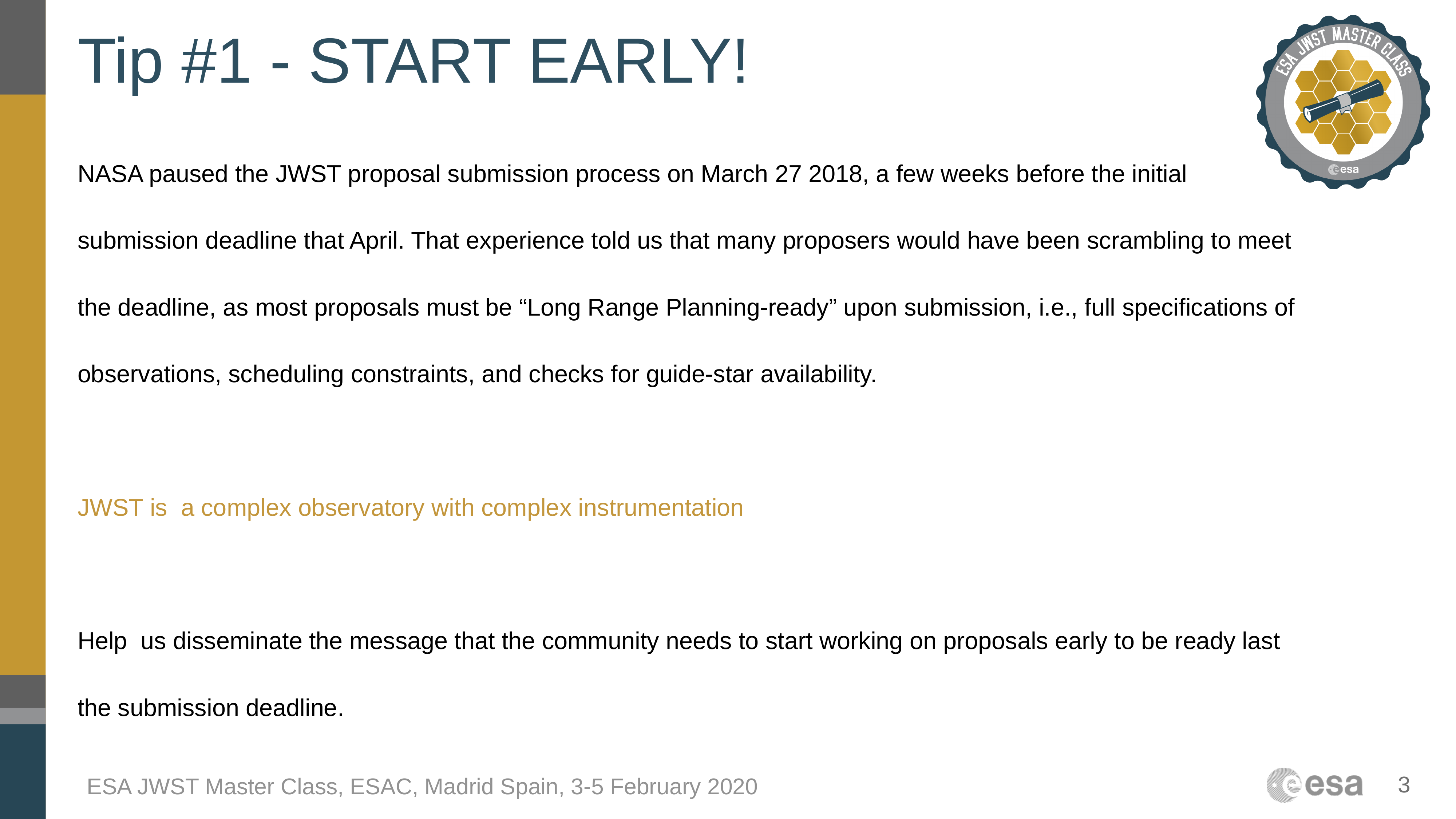

# Tip #1 - START EARLY!
NASA paused the JWST proposal submission process on March 27 2018, a few weeks before the initial submission deadline that April. That experience told us that many proposers would have been scrambling to meet the deadline, as most proposals must be “Long Range Planning-ready” upon submission, i.e., full specifications of observations, scheduling constraints, and checks for guide-star availability.

JWST is  a complex observatory with complex instrumentation

Help  us disseminate the message that the community needs to start working on proposals early to be ready last  the submission deadline.s
3